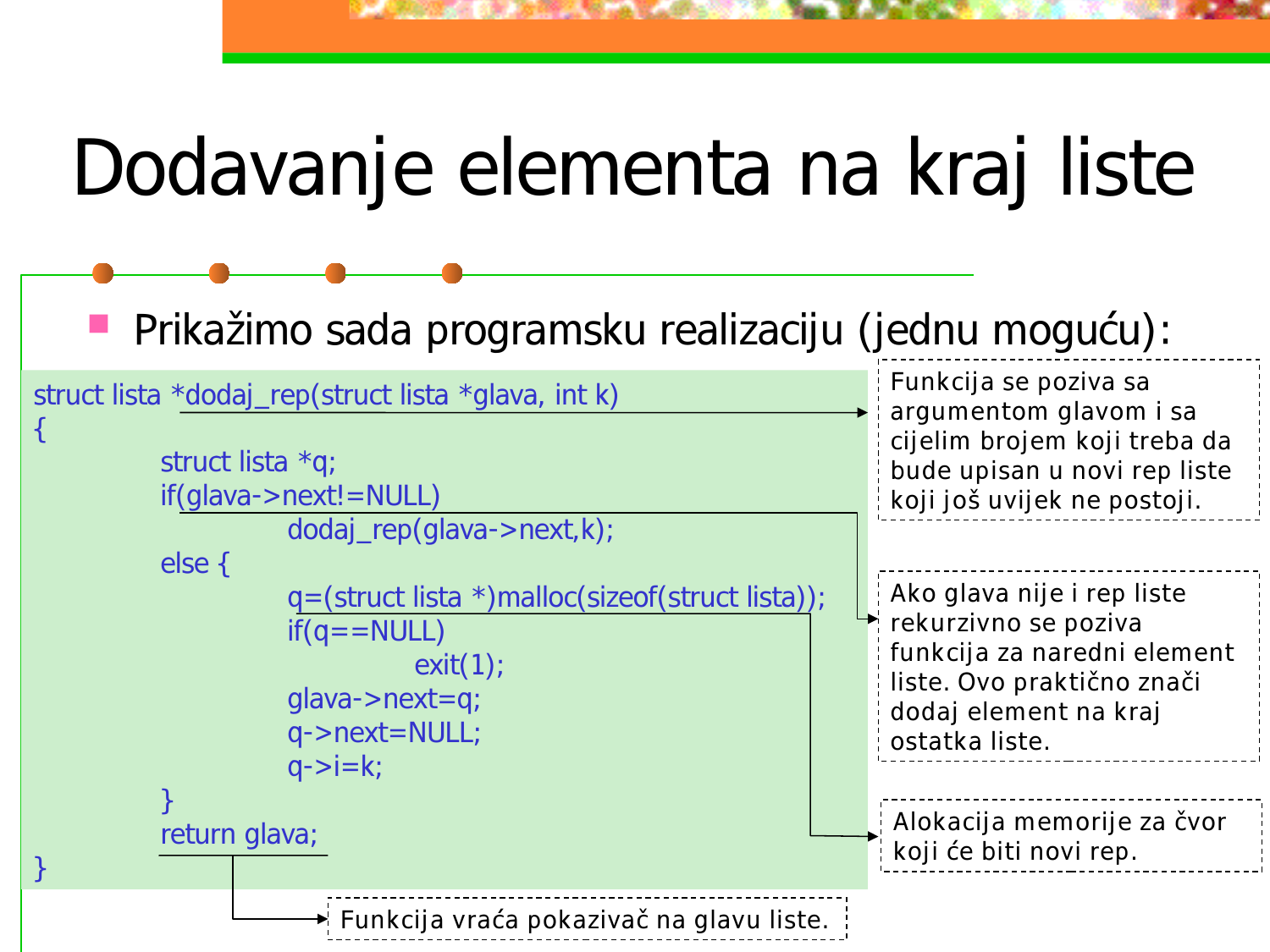

# Dodavanje elementa na kraj liste
Prikažimo sada programsku realizaciju (jednu moguću):
Funkcija se poziva sa argumentom glavom i sa cijelim brojem koji treba da bude upisan u novi rep liste koji još uvijek ne postoji.
struct lista *dodaj_rep(struct lista *glava, int k)
{
	struct lista *q;
	if(glava->next!=NULL)
		dodaj_rep(glava->next,k);
	else {
		q=(struct lista *)malloc(sizeof(struct lista));
		if(q==NULL)
			exit(1);
		glava->next=q;
		q->next=NULL;
		q->i=k;
	}
	return glava;
}

Ako glava nije i rep liste rekurzivno se poziva funkcija za naredni element liste. Ovo praktično znači dodaj element na kraj ostatka liste.

Alokacija memorije za čvor koji će biti novi rep.

Funkcija vraća pokazivač na glavu liste.